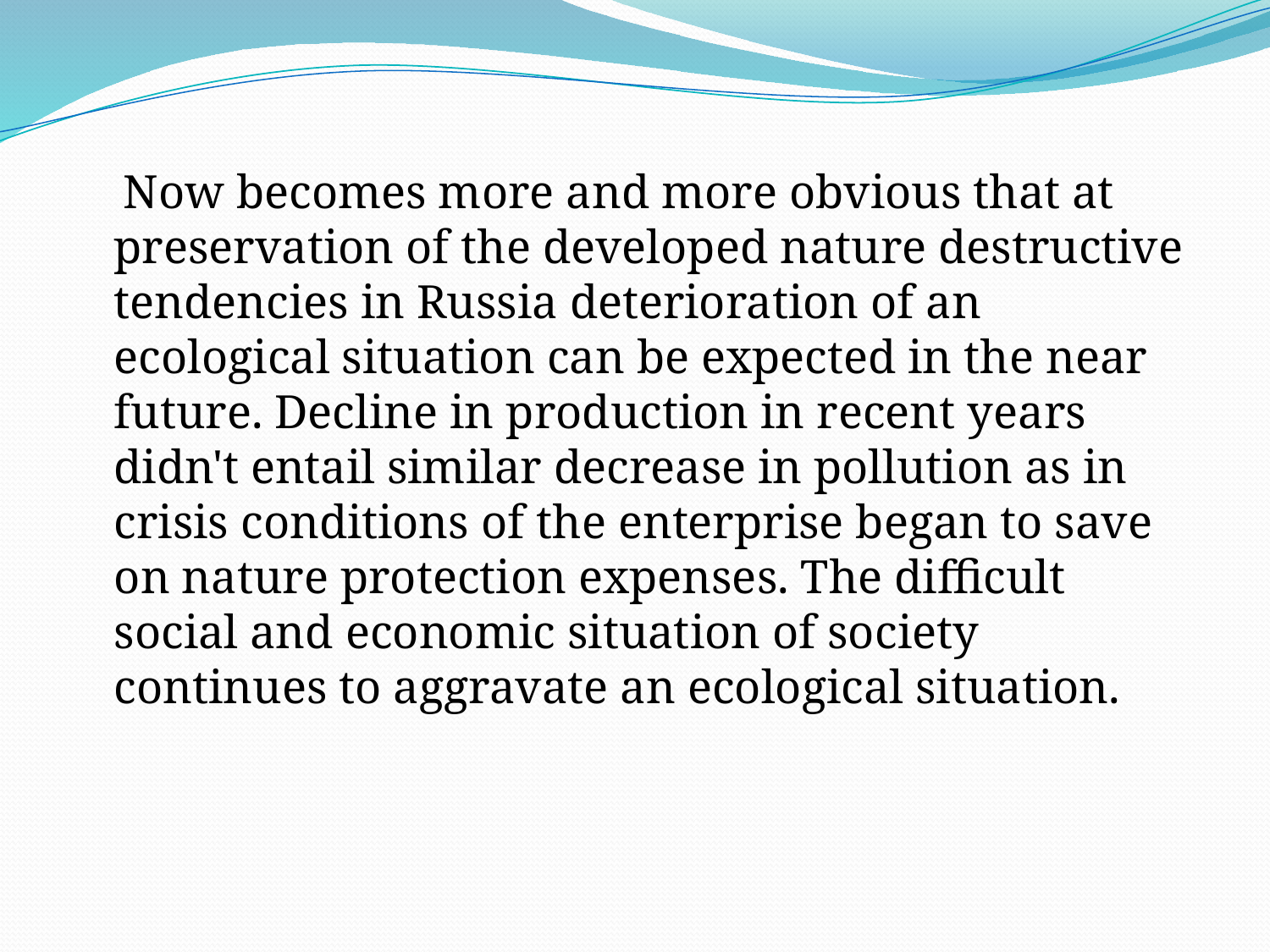

Now becomes more and more obvious that at preservation of the developed nature destructive tendencies in Russia deterioration of an ecological situation can be expected in the near future. Decline in production in recent years didn't entail similar decrease in pollution as in crisis conditions of the enterprise began to save on nature protection expenses. The difficult social and economic situation of society continues to aggravate an ecological situation.